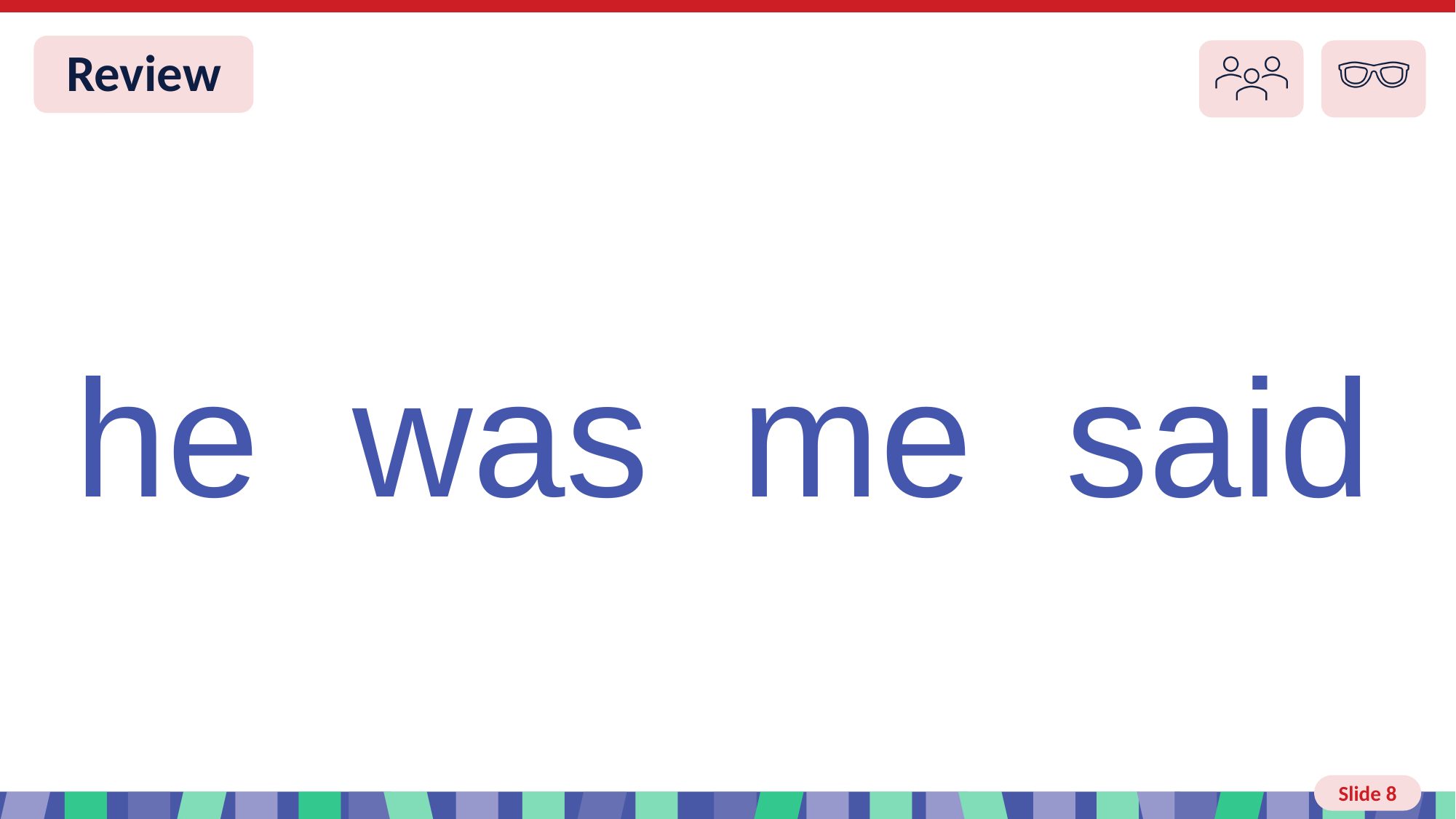

Slide 8 Review
he  was  me  said